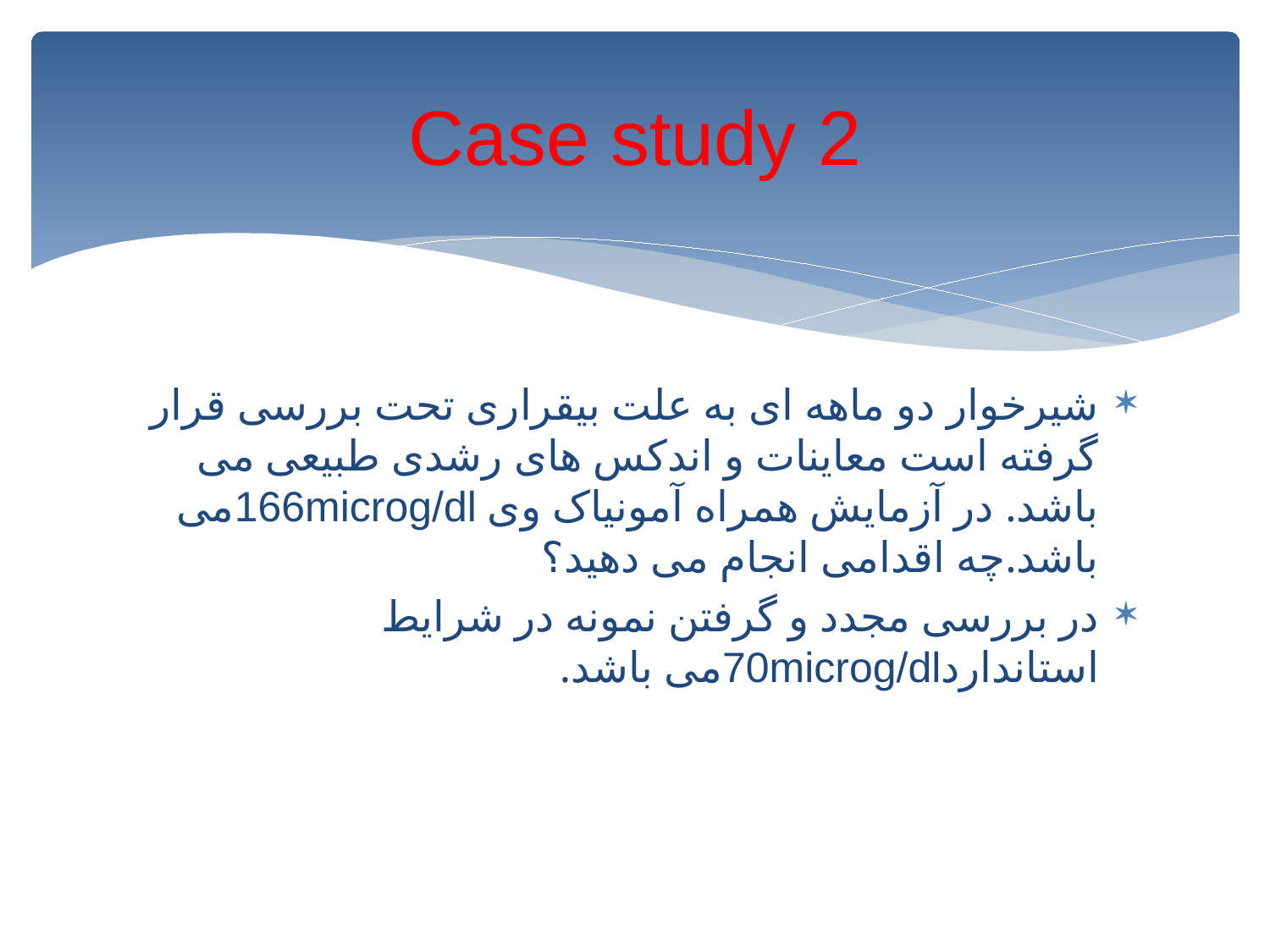

# Case study 2
شیرخوار دو ماهه ای به علت بیقراری تحت بررسی قرار گرفته است معاینات و اندکس های رشدی طبیعی می باشد. در آزمایش همراه آمونیاک وی 166microg/dlمی باشد.چه اقدامی انجام می دهید؟
در بررسی مجدد و گرفتن نمونه در شرایط استاندارد70microg/dlمی باشد.